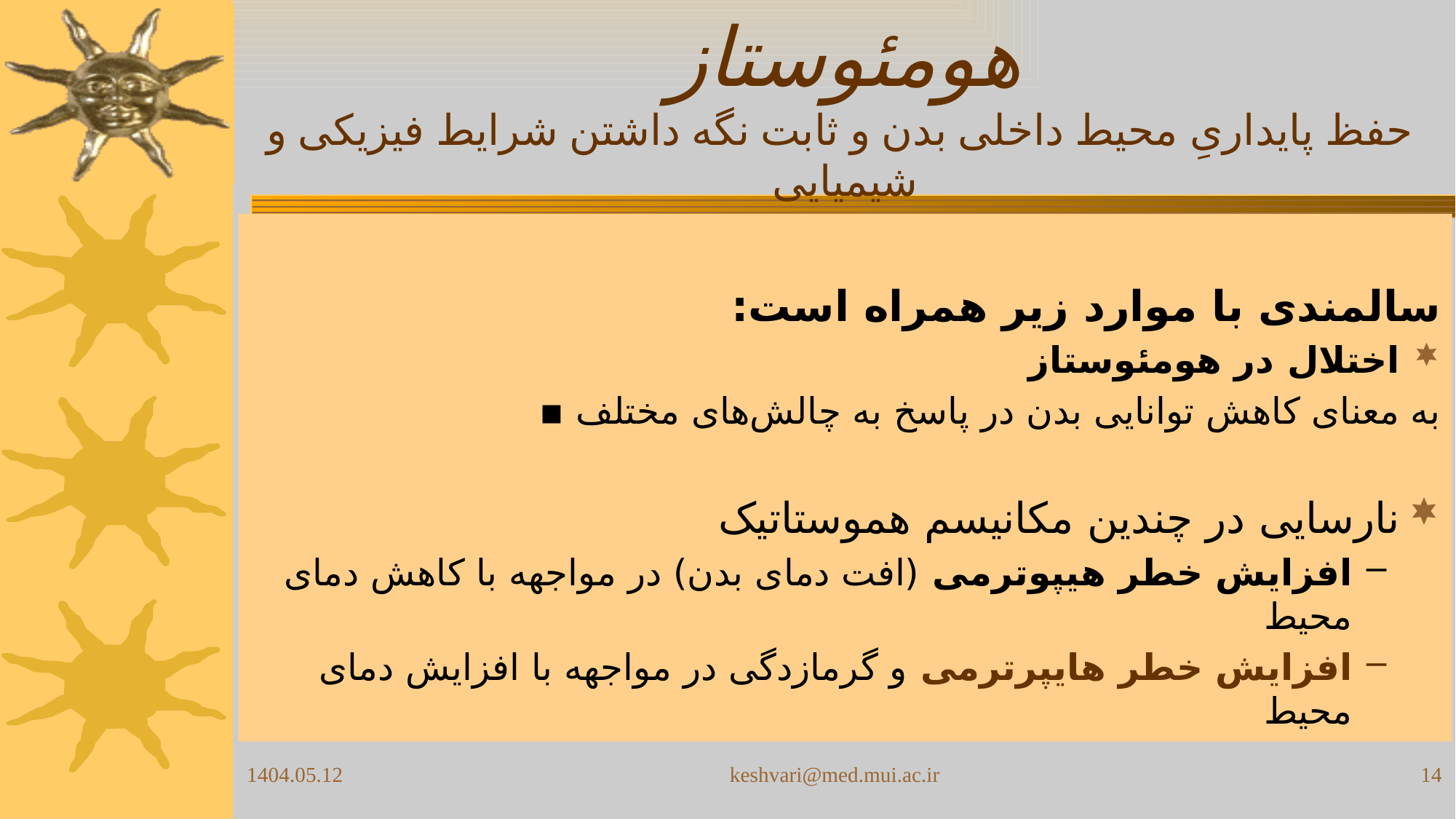

# هومئوستاز  حفظ پایداریِ محیط داخلی بدن و ثابت نگه داشتن شرایط فیزیکی و شیمیایی

سالمندی با موارد زیر همراه است:
اختلال در هومئوستاز
▪️ به معنای کاهش توانایی بدن در پاسخ به چالش‌های مختلف

نارسایی در چندین مکانیسم هموستاتیک
افزایش خطر هیپوترمی (افت دمای بدن) در مواجهه با کاهش دمای محیط
افزایش خطر هایپرترمی و گرمازدگی در مواجهه با افزایش دمای محیط

1404.05.12
keshvari@med.mui.ac.ir
14